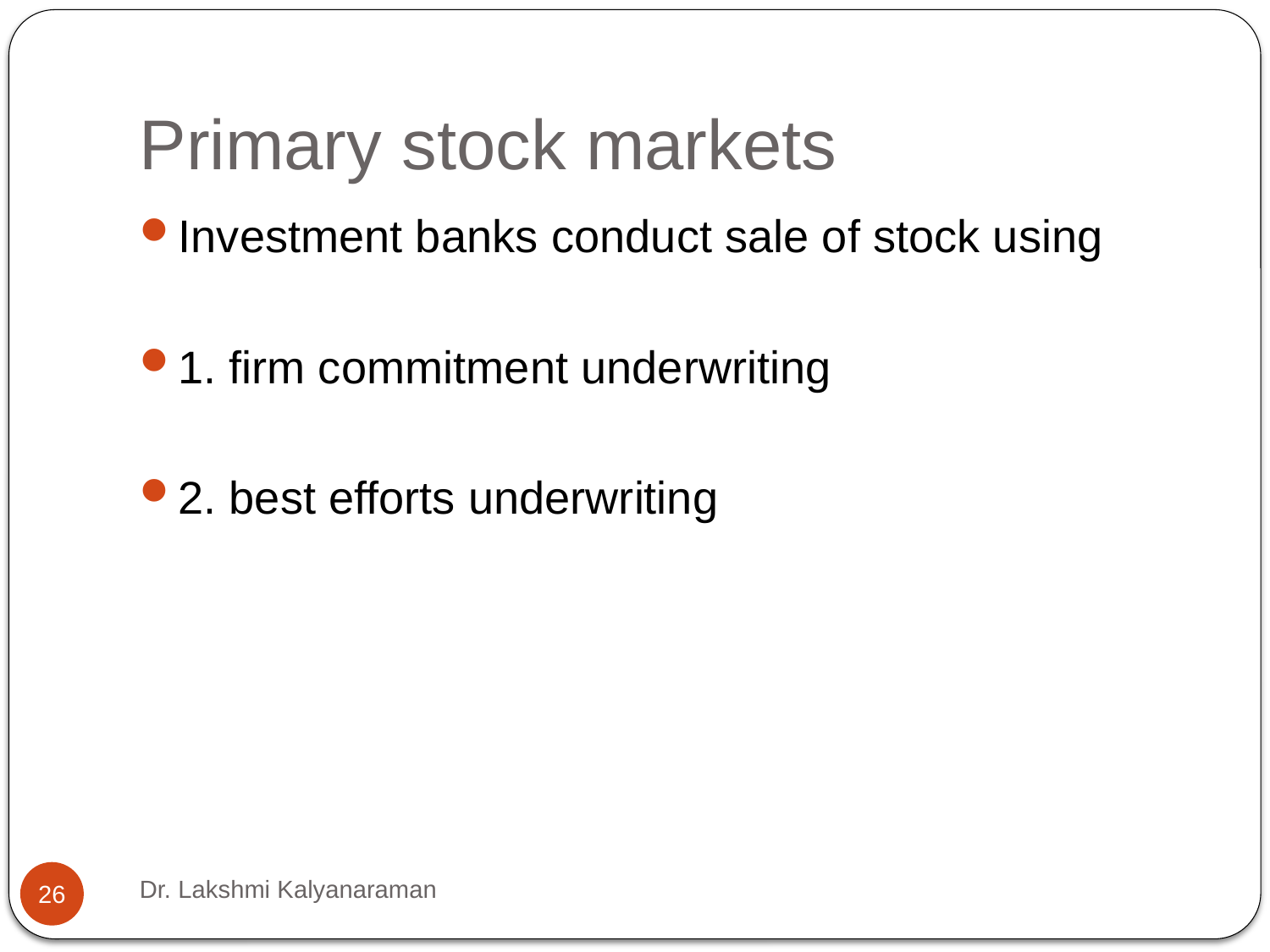

# Primary stock markets
Investment banks conduct sale of stock using

1. firm commitment underwriting

2. best efforts underwriting
Dr. Lakshmi Kalyanaraman
26